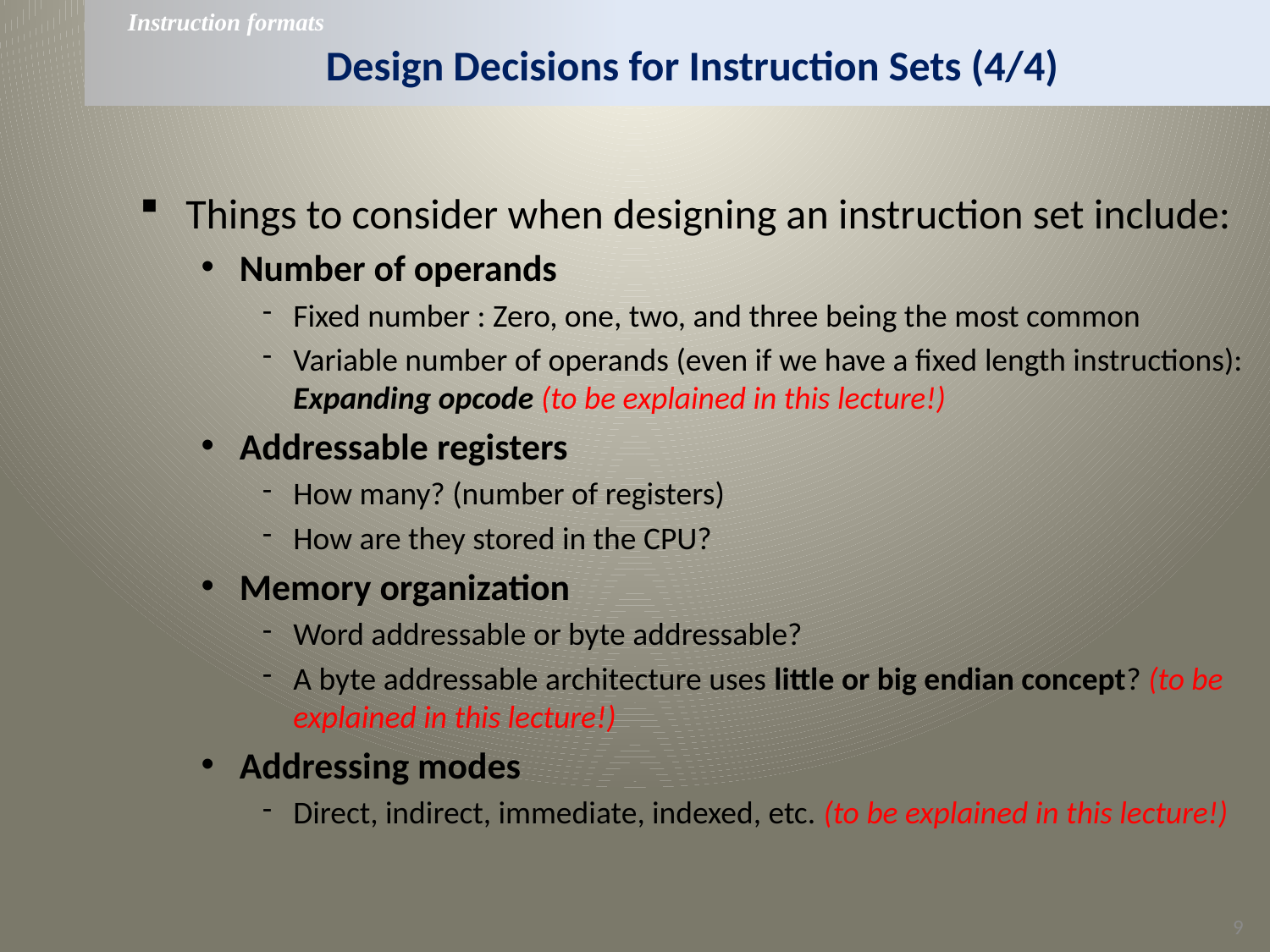

Instruction formats
# Design Decisions for Instruction Sets (4/4)
Things to consider when designing an instruction set include:
Number of operands
Fixed number : Zero, one, two, and three being the most common
Variable number of operands (even if we have a fixed length instructions): Expanding opcode (to be explained in this lecture!)
Addressable registers
How many? (number of registers)
How are they stored in the CPU?
Memory organization
Word addressable or byte addressable?
A byte addressable architecture uses little or big endian concept? (to be explained in this lecture!)
Addressing modes
Direct, indirect, immediate, indexed, etc. (to be explained in this lecture!)